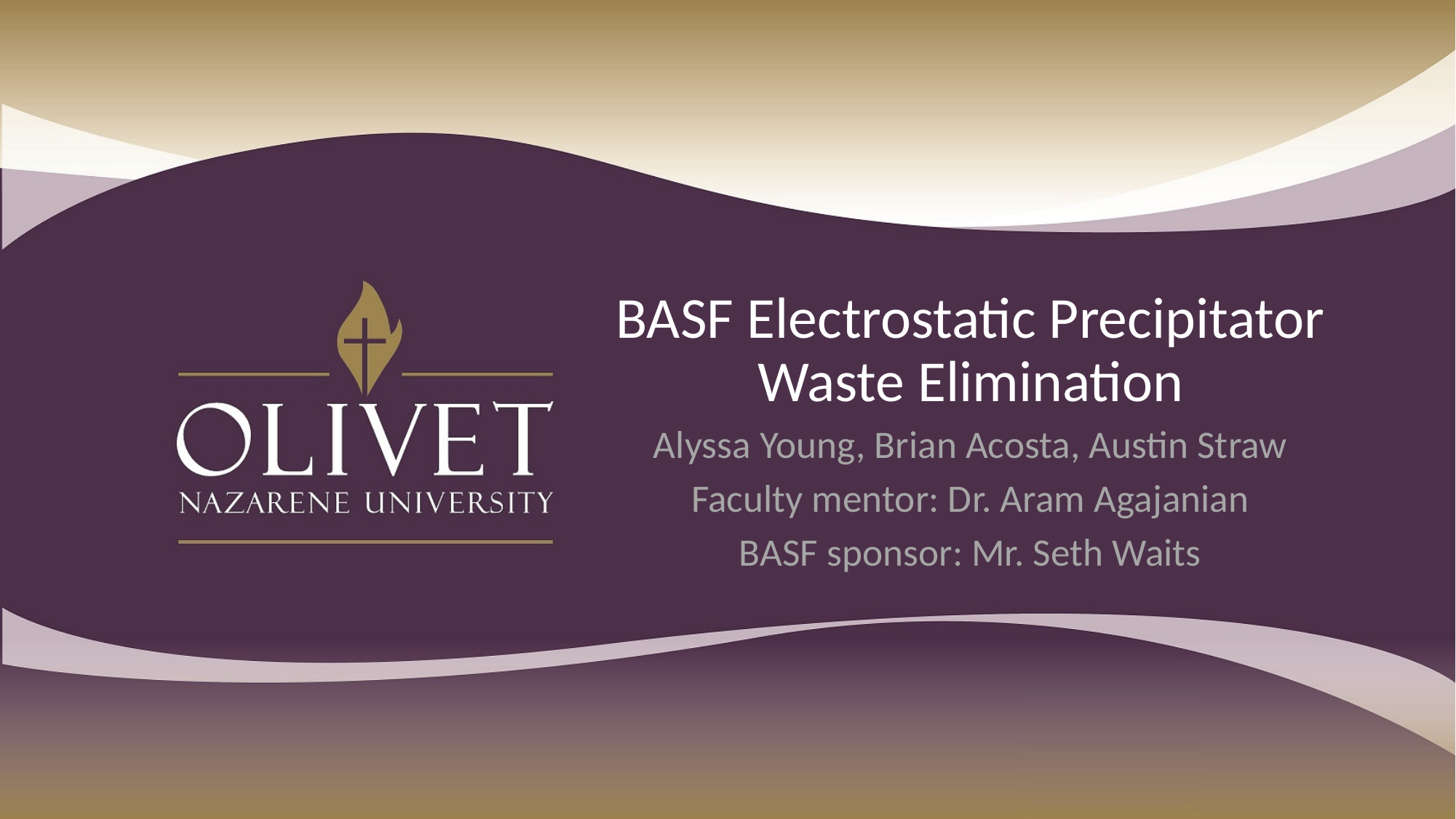

# BASF Electrostatic Precipitator Waste Elimination
Alyssa Young, Brian Acosta, Austin Straw
Faculty mentor: Dr. Aram Agajanian
BASF sponsor: Mr. Seth Waits